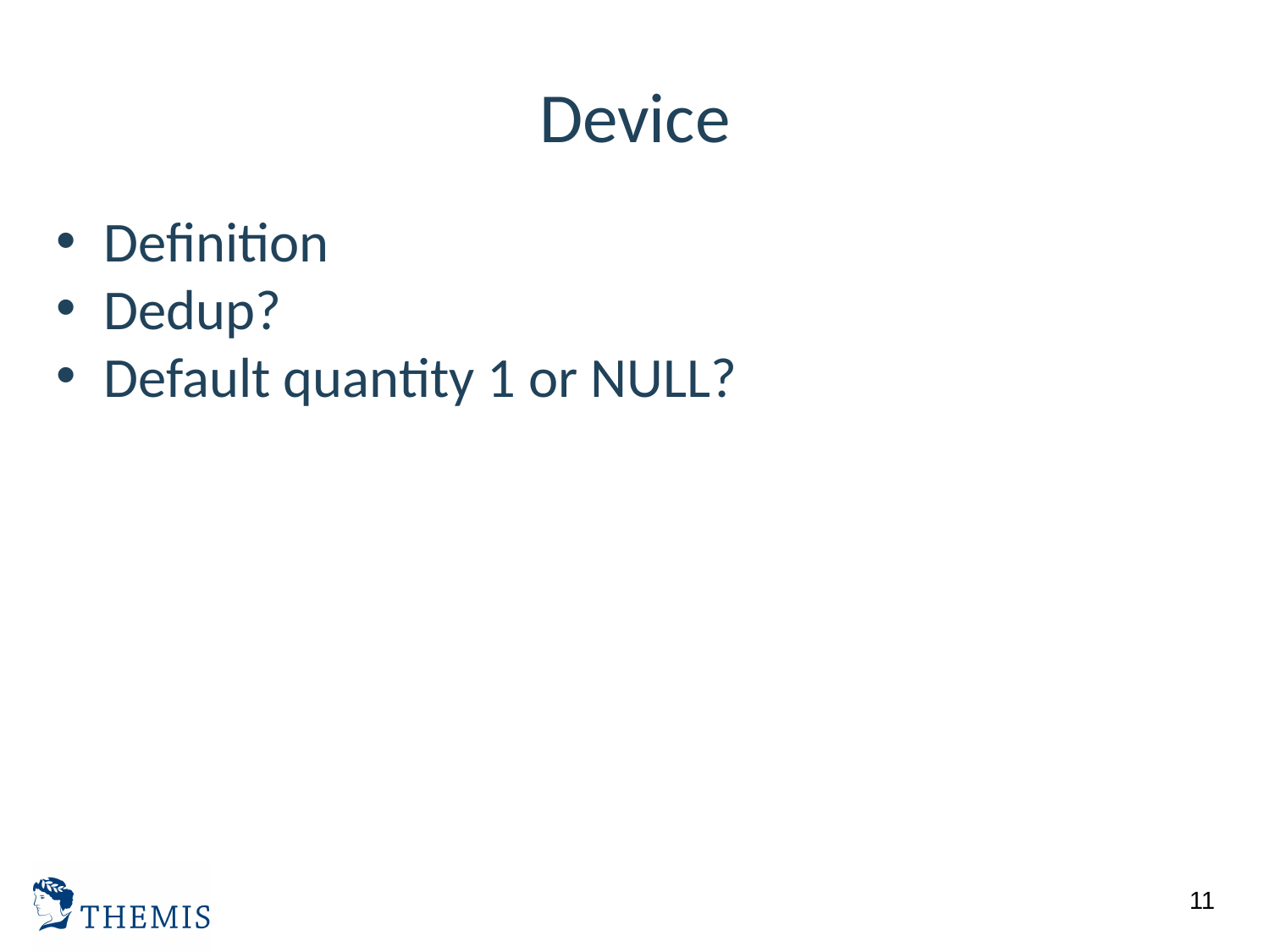

# Device
Definition
Dedup?
Default quantity 1 or NULL?

11